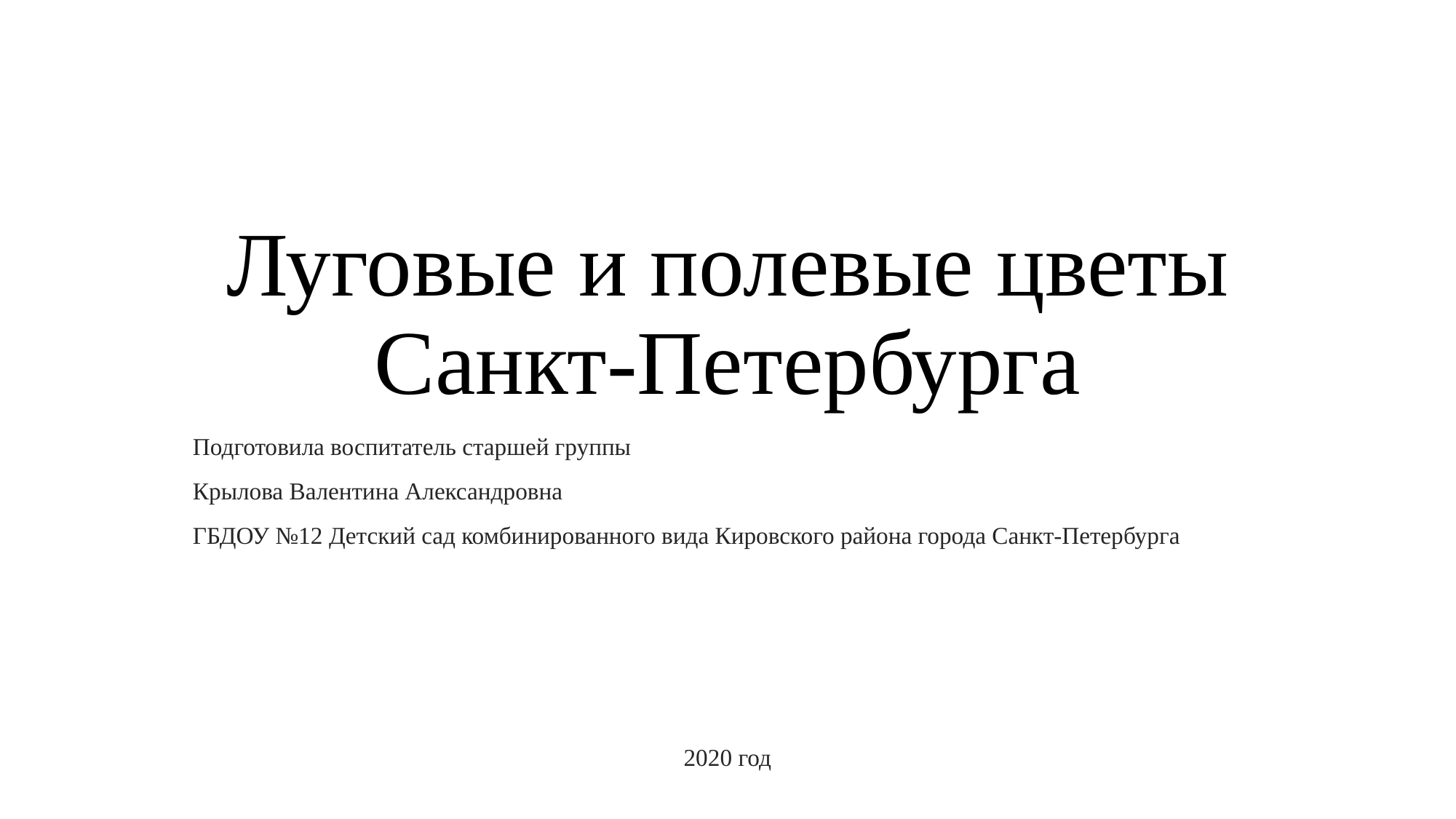

# Луговые и полевые цветы Санкт-Петербурга
Подготовила воспитатель старшей группы
Крылова Валентина Александровна
ГБДОУ №12 Детский сад комбинированного вида Кировского района города Санкт-Петербурга

2020 год